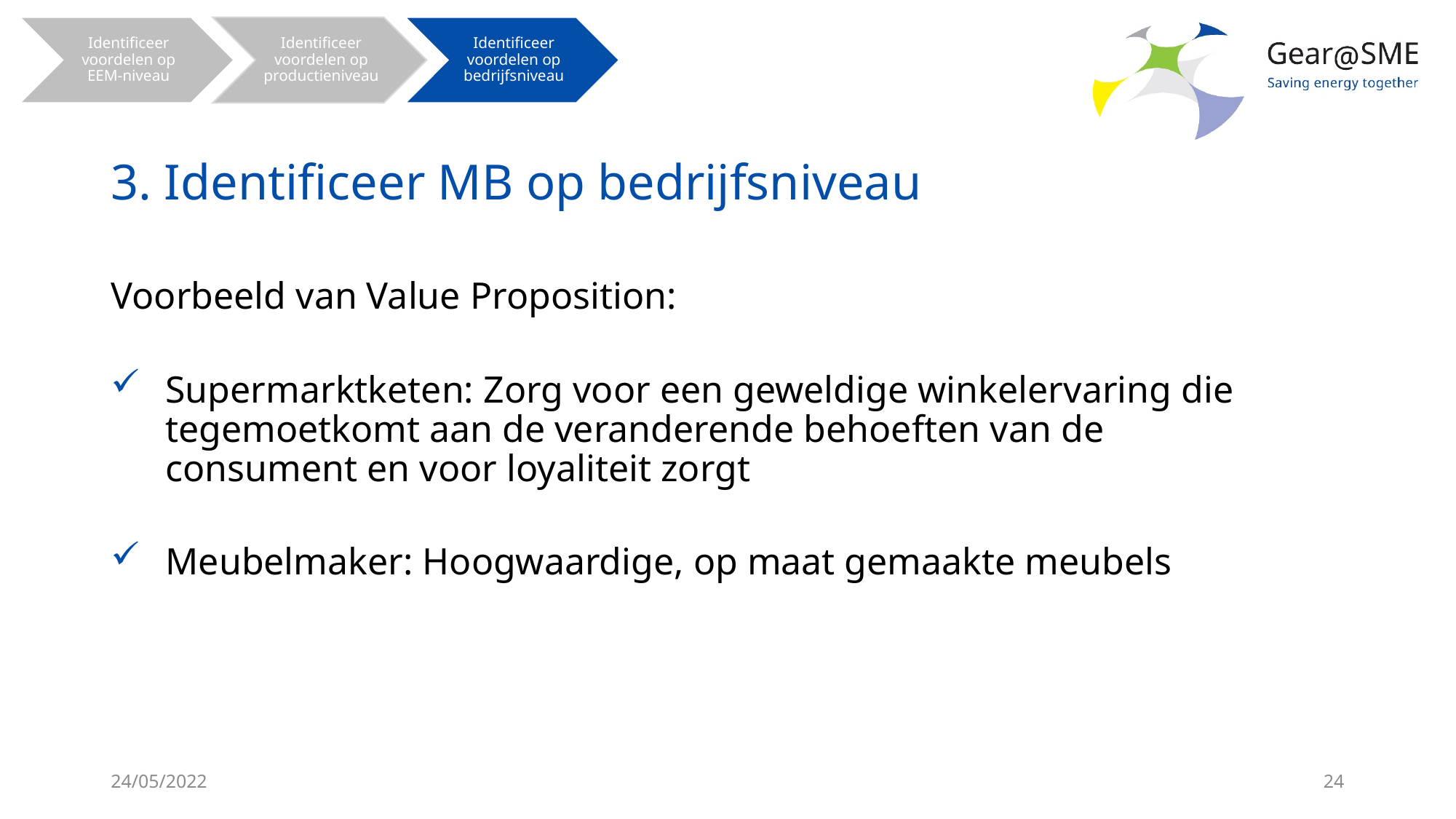

Identificeer voordelen op EEM-niveau
Identificeer voordelen op productieniveau
Identificeer voordelen op bedrijfsniveau
# 3. Identificeer MB op bedrijfsniveau

Voorbeeld van Value Proposition:

Supermarktketen: Zorg voor een geweldige winkelervaring die tegemoetkomt aan de veranderende behoeften van de consument en voor loyaliteit zorgt

Meubelmaker: Hoogwaardige, op maat gemaakte meubels

24/05/2022
24